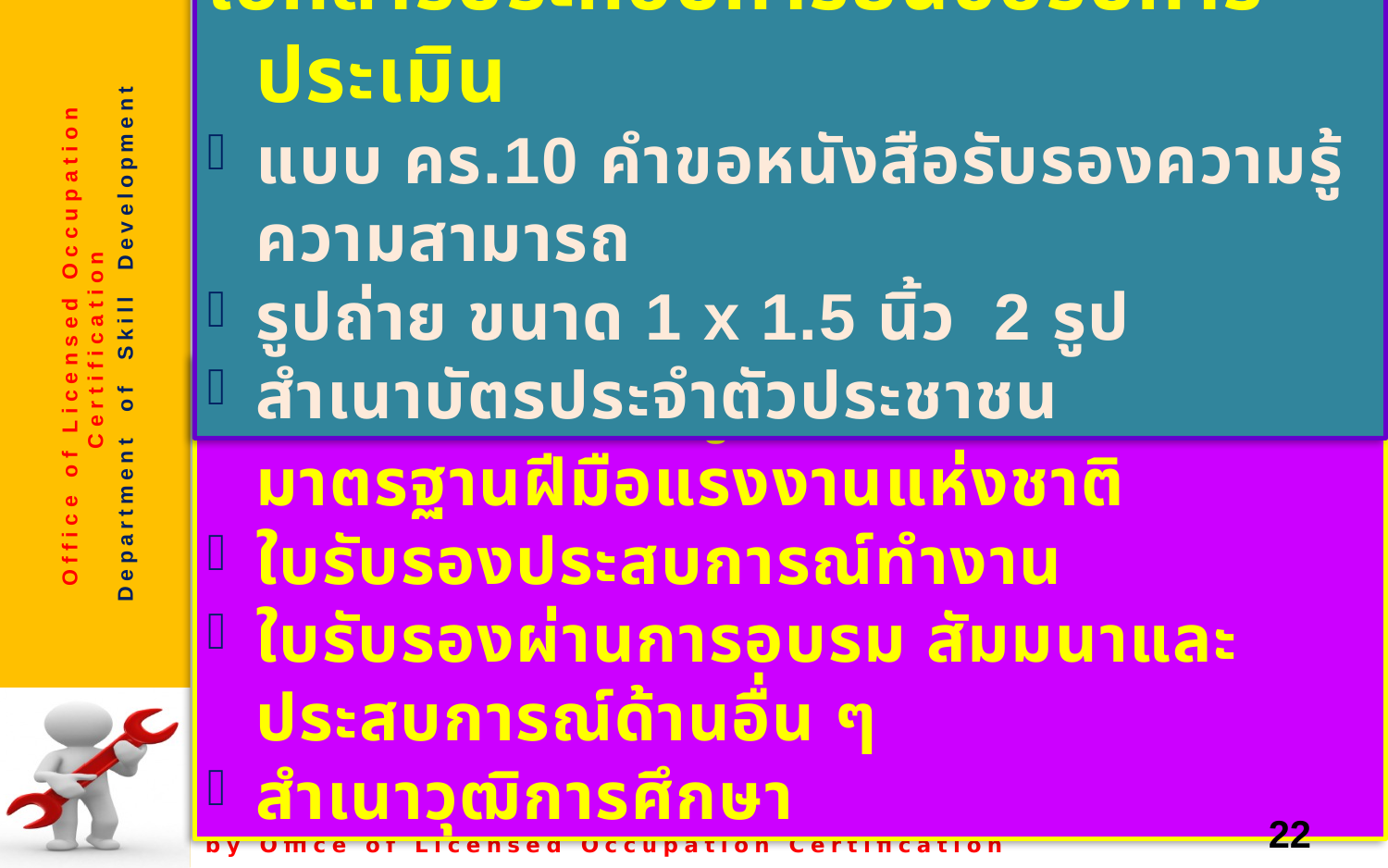

เอกสารประกอบการยื่นขอรับการประเมิน
แบบ คร.10 คำขอหนังสือรับรองความรู้ความสามารถ
รูปถ่าย ขนาด 1 x 1.5 นิ้ว  2 รูป
สำเนาบัตรประจำตัวประชาชน
สำเนาใบรับรองผู้ผ่านการทดสอบมาตรฐานฝีมือแรงงานแห่งชาติ
ใบรับรองประสบการณ์ทำงาน
ใบรับรองผ่านการอบรม สัมมนาและประสบการณ์ด้านอื่น ๆ
สำเนาวุฒิการศึกษา
22